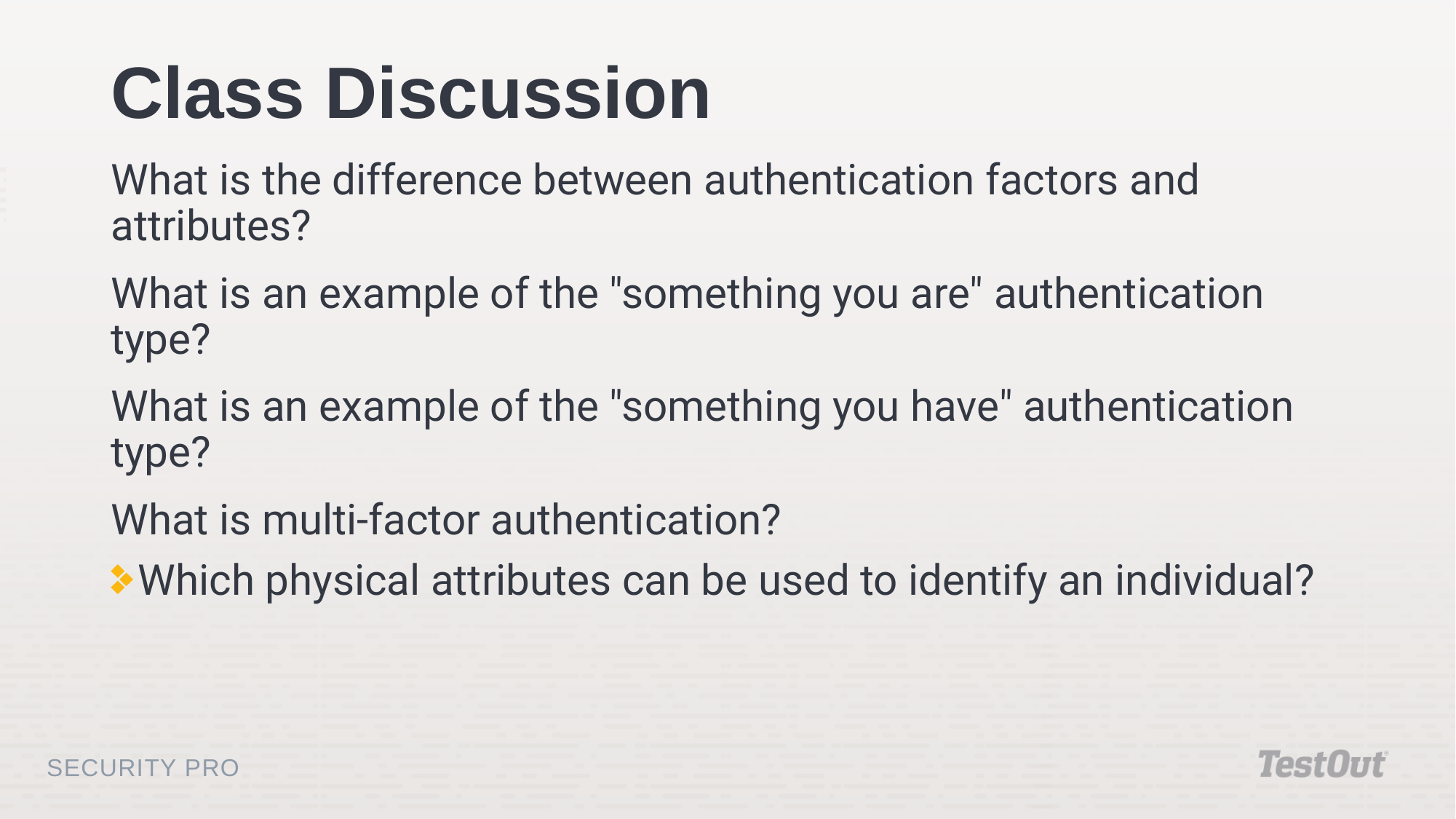

# Class Discussion
What is the difference between authentication factors and attributes?
What is an example of the "something you are" authentication type?
What is an example of the "something you have" authentication type?
What is multi-factor authentication?
Which physical attributes can be used to identify an individual?
Security Pro